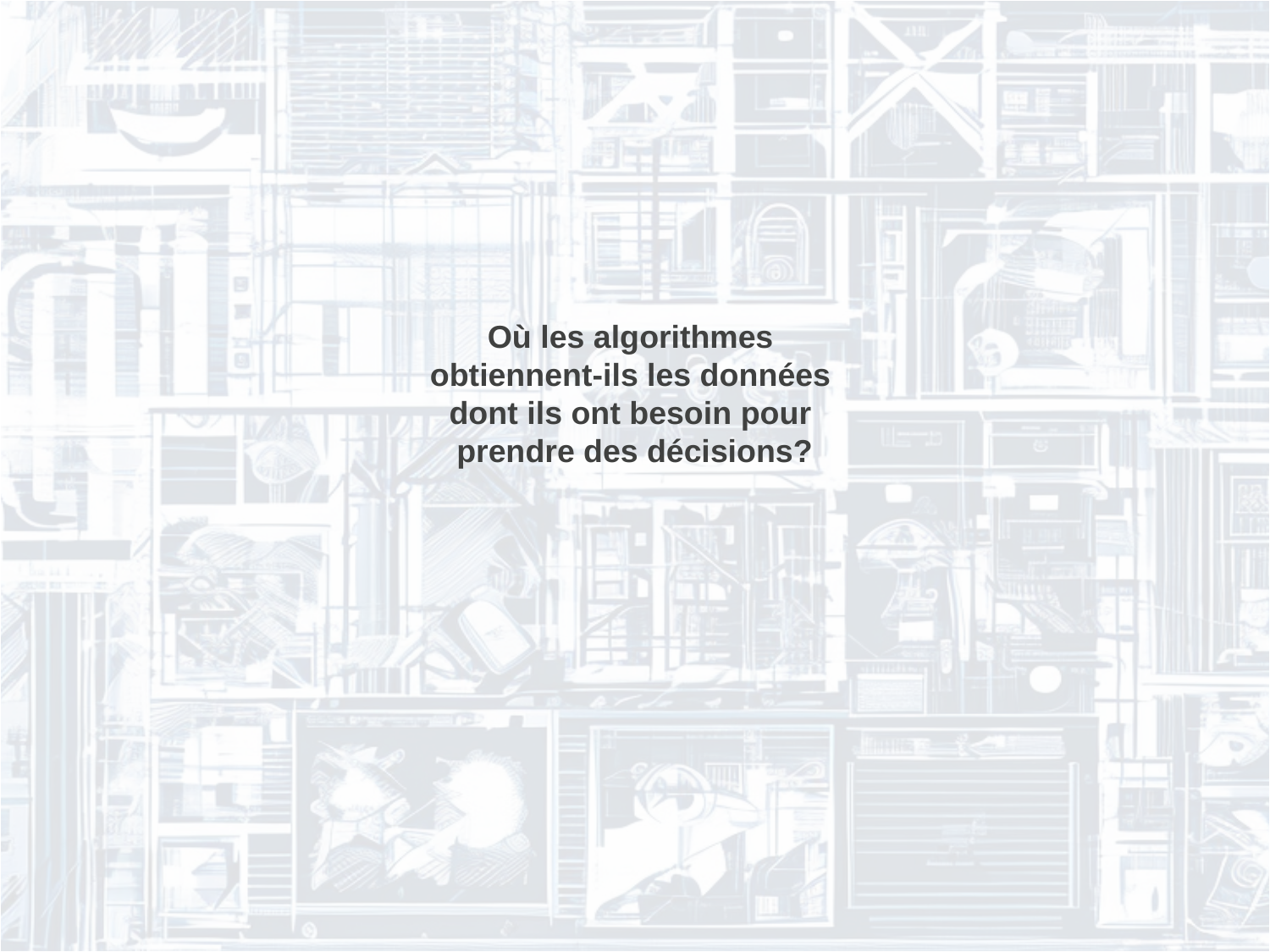

Où les algorithmes
obtiennent-ils les données
dont ils ont besoin pour
prendre des décisions?